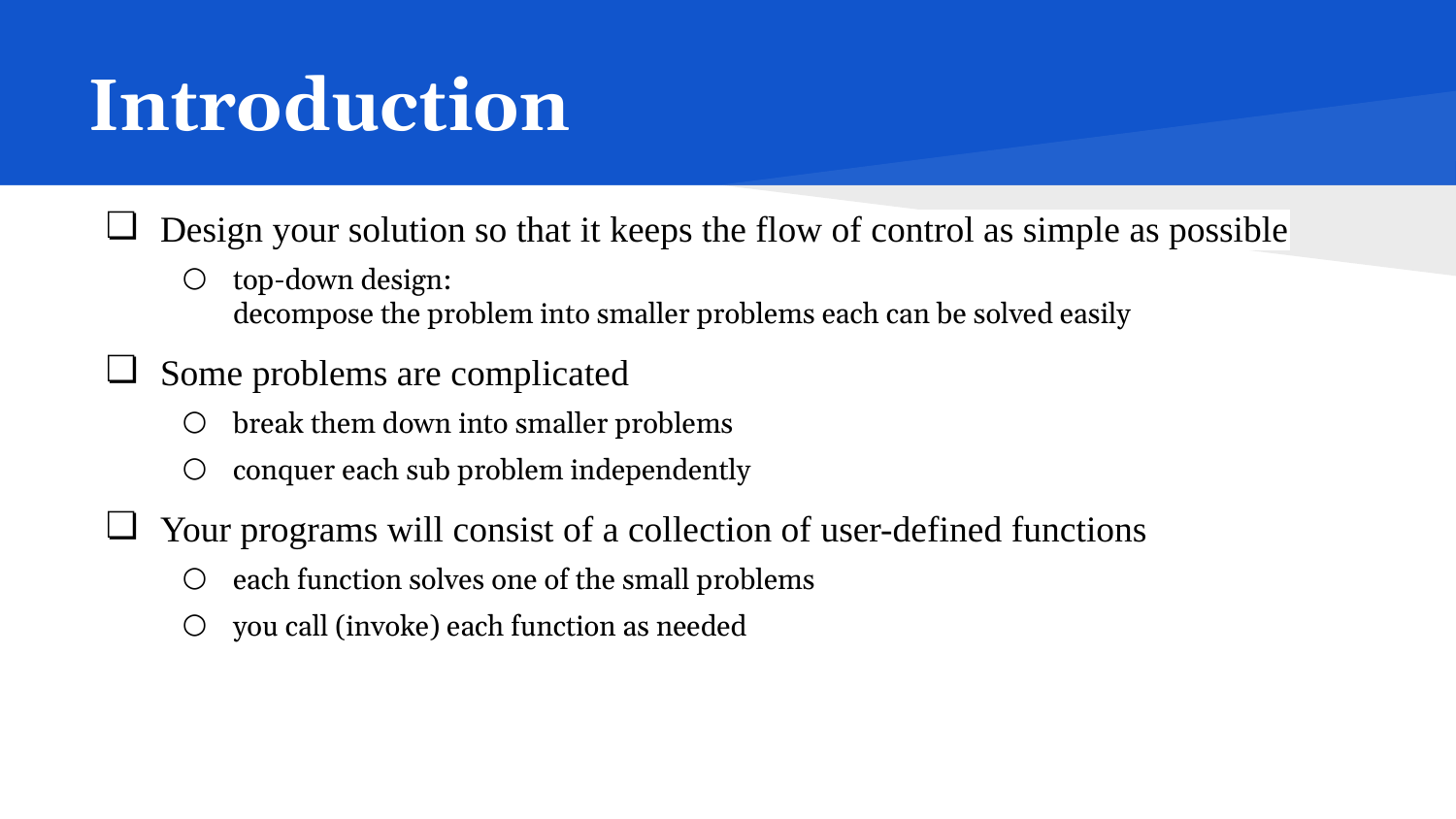

# Introduction
Design your solution so that it keeps the flow of control as simple as possible
top-down design:
decompose the problem into smaller problems each can be solved easily
Some problems are complicated
break them down into smaller problems
conquer each sub problem independently
Your programs will consist of a collection of user-defined functions
each function solves one of the small problems
you call (invoke) each function as needed